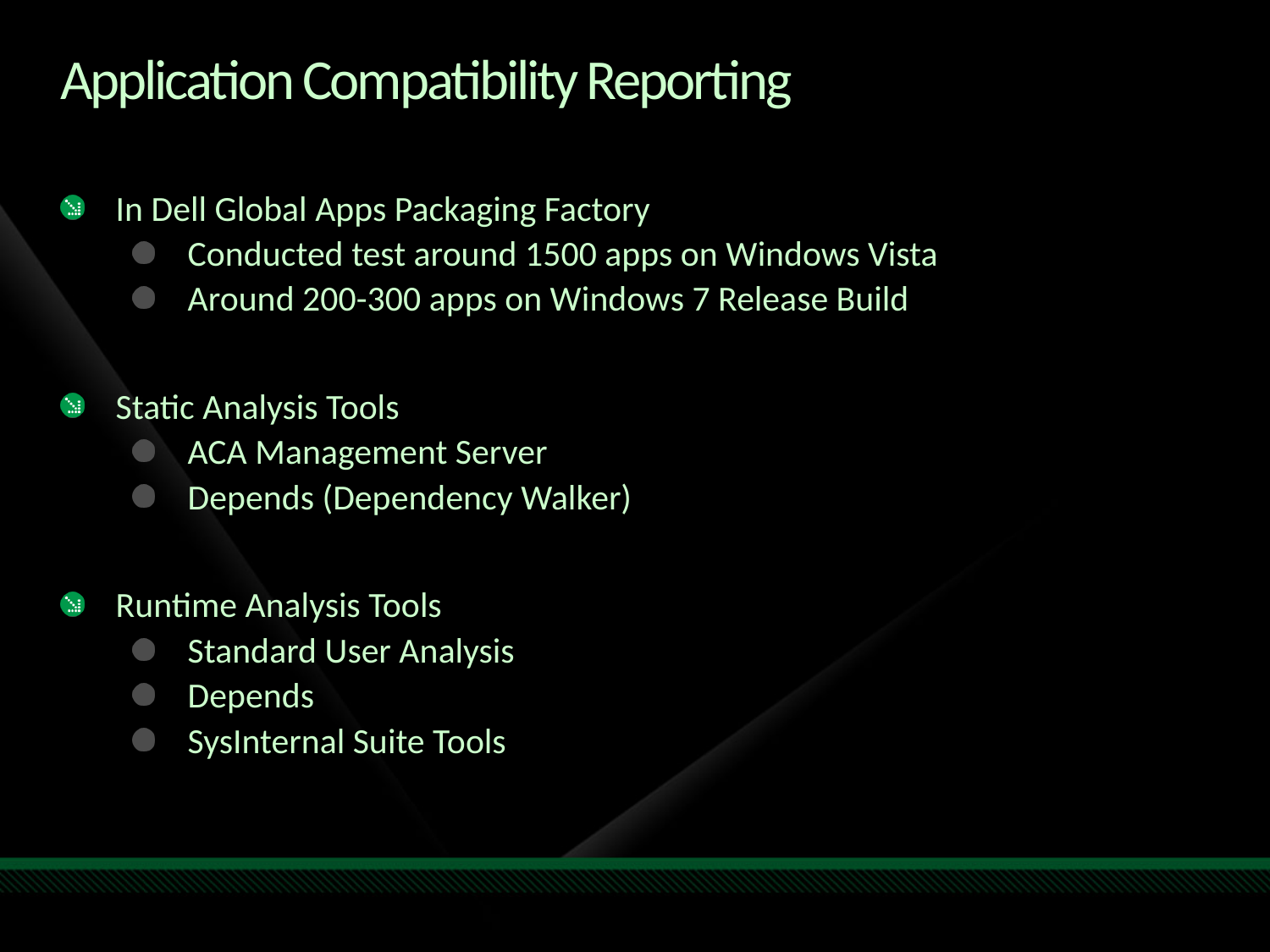

# Application Compatibility Reporting
In Dell Global Apps Packaging Factory
Conducted test around 1500 apps on Windows Vista
Around 200-300 apps on Windows 7 Release Build

Static Analysis Tools
ACA Management Server
Depends (Dependency Walker)

Runtime Analysis Tools
Standard User Analysis
Depends
SysInternal Suite Tools